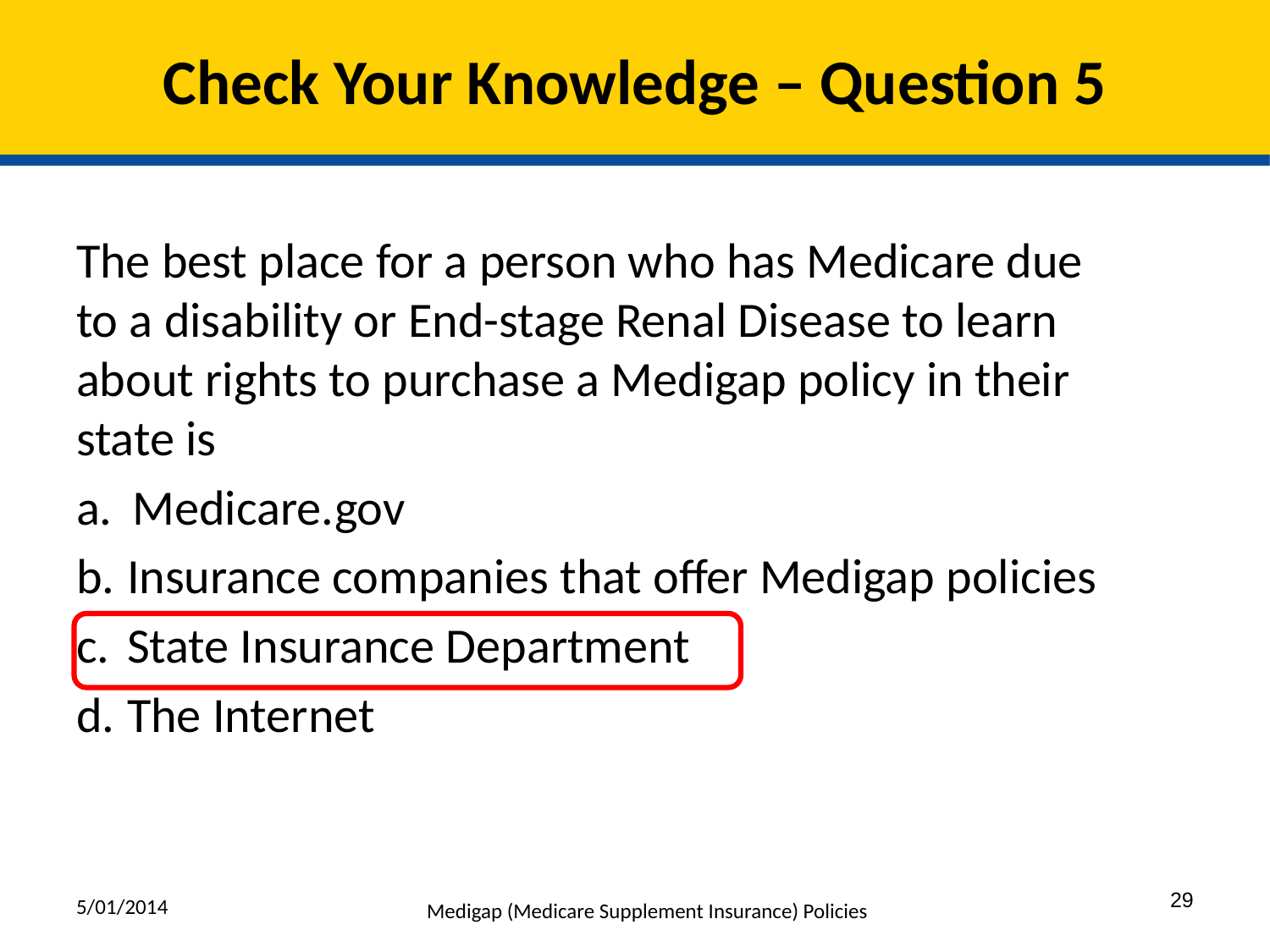

# Check Your Knowledge – Question 5
The best place for a person who has Medicare due to a disability or End-stage Renal Disease to learn about rights to purchase a Medigap policy in their state is
Medicare.gov
Insurance companies that offer Medigap policies
State Insurance Department
The Internet

5/01/2014
29
Medigap (Medicare Supplement Insurance) Policies